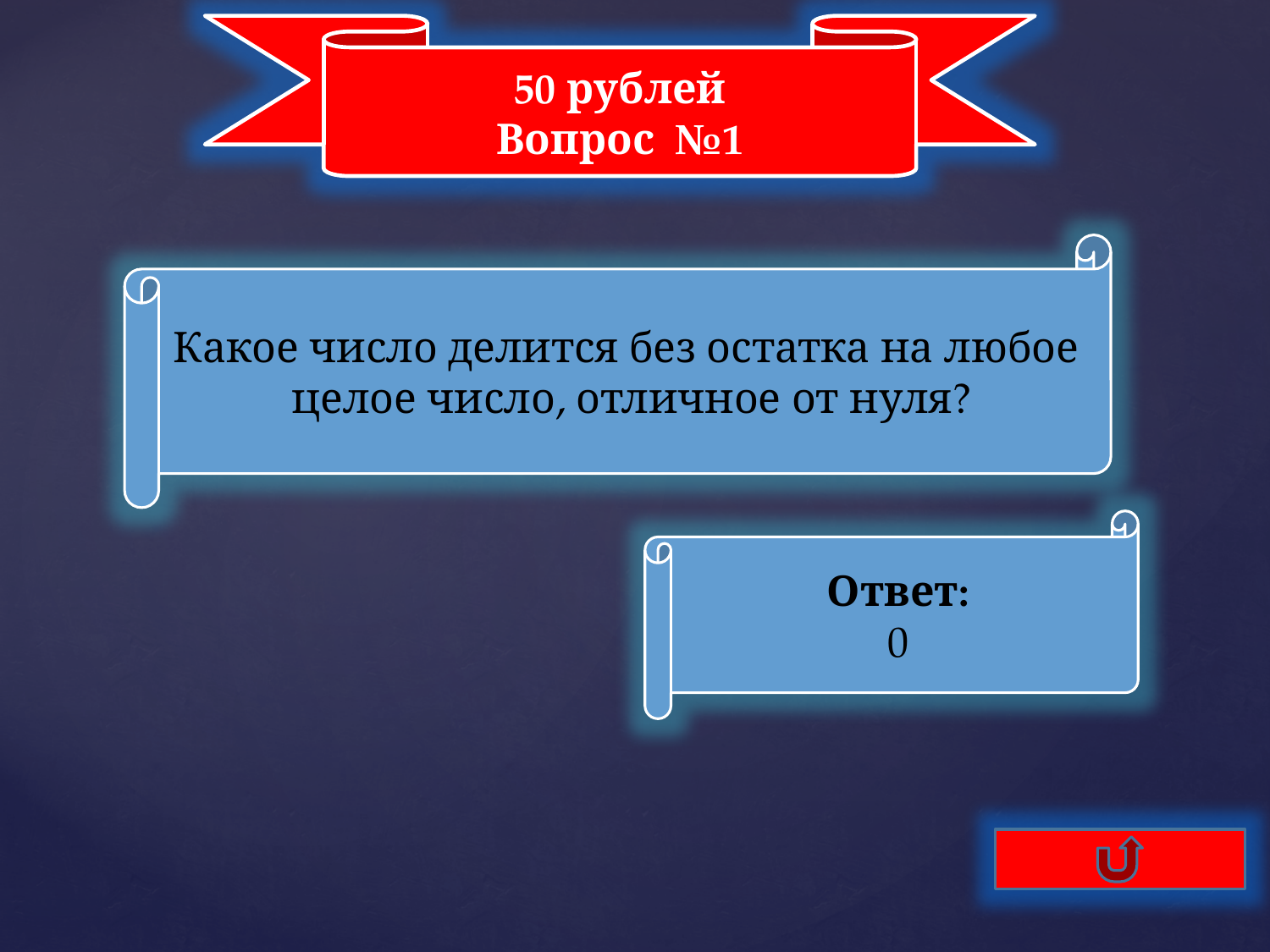

50 рублей
Вопрос  №1
Какое число делится без остатка на любое  целое число, отличное от нуля?
Ответ:
0